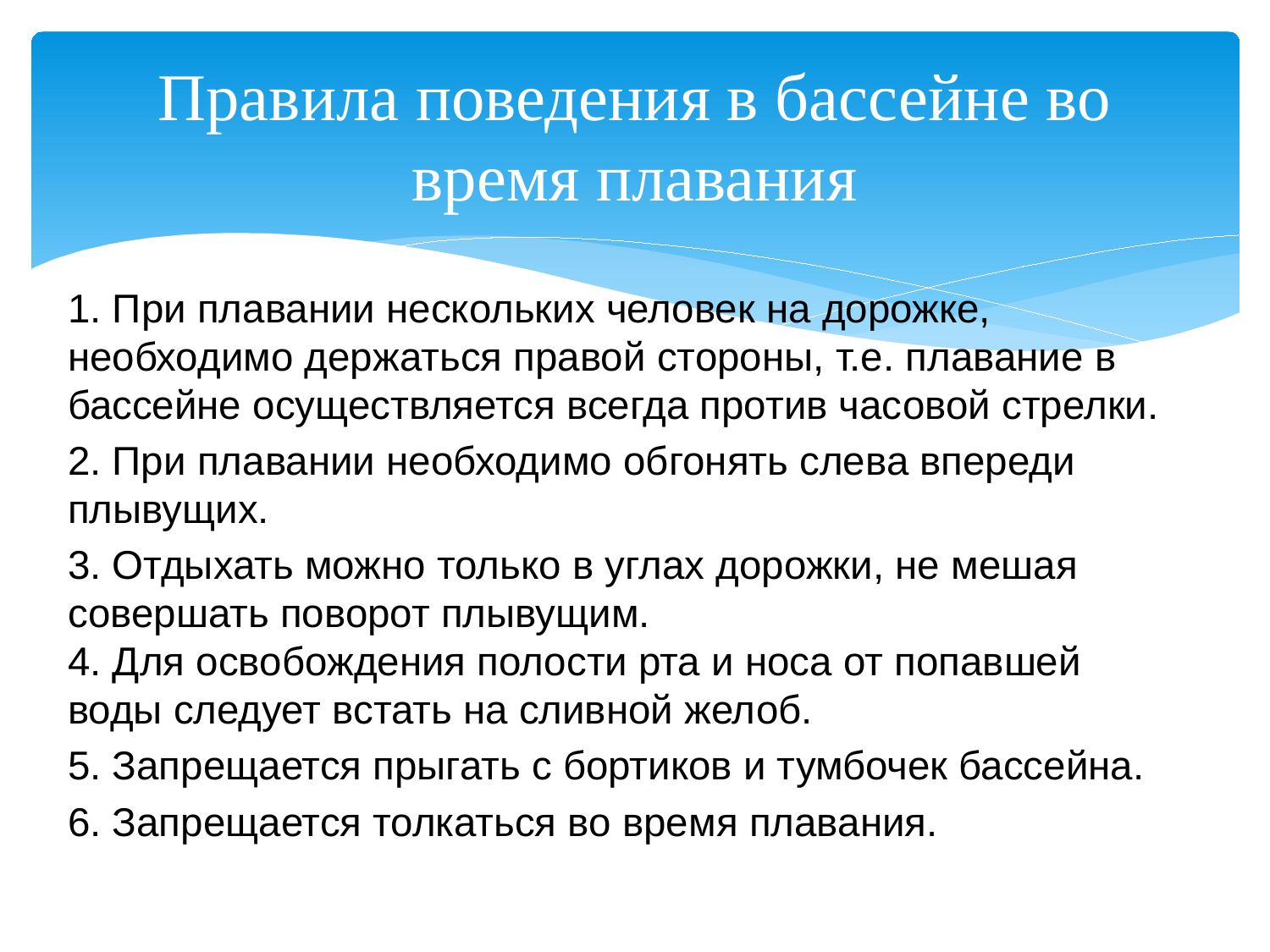

# Правила поведения в бассейне во время плавания
1. При плавании нескольких человек на дорожке, необходимо держаться правой стороны, т.е. плавание в бассейне осуществляется всегда против часовой стрелки.
2. При плавании необходимо обгонять слева впереди плывущих.
3. Отдыхать можно только в углах дорожки, не мешая совершать поворот плывущим.
4. Для освобождения полости рта и носа от попавшей воды следует встать на сливной желоб.
5. Запрещается прыгать с бортиков и тумбочек бассейна.
6. Запрещается толкаться во время плавания.